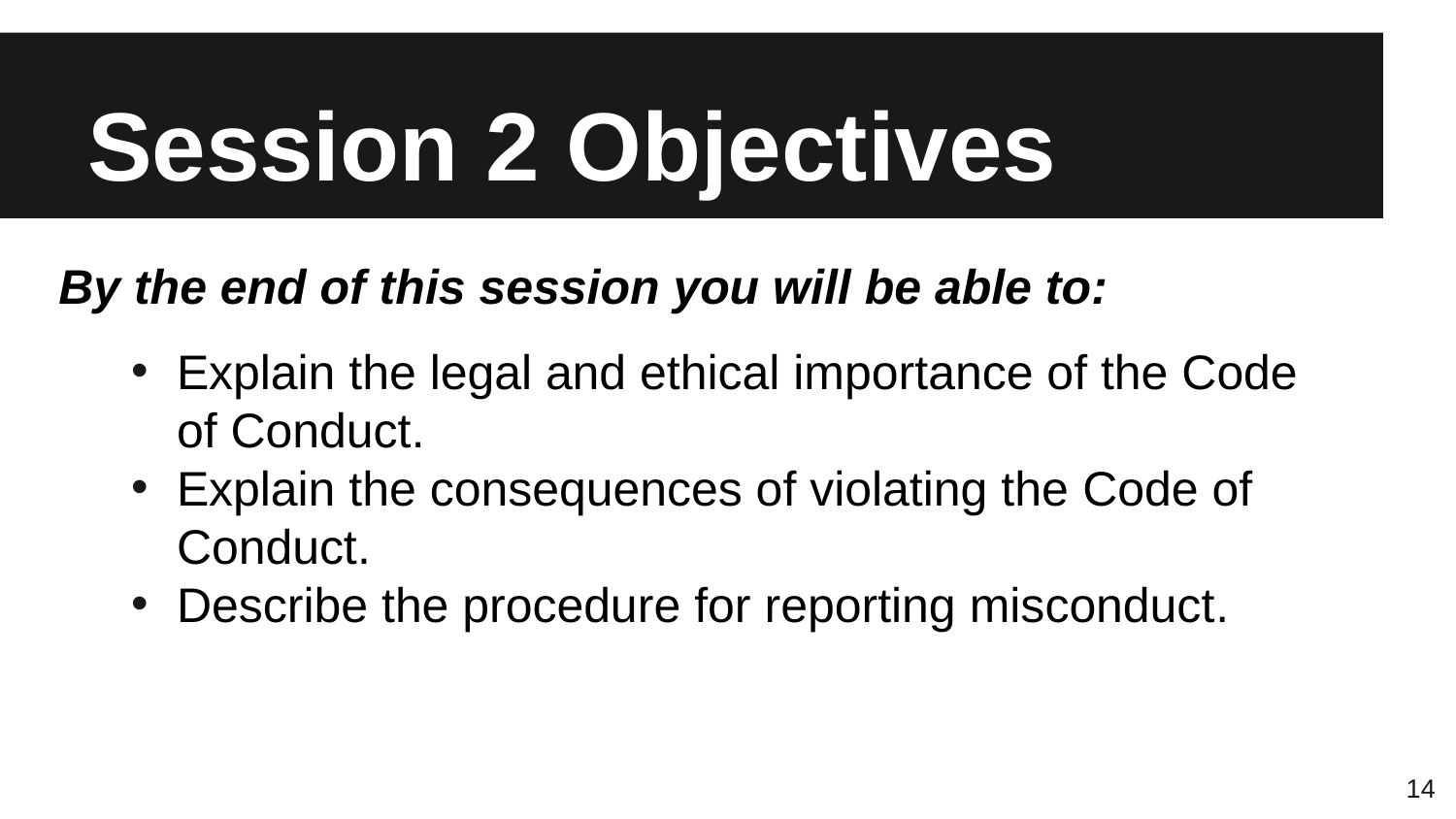

# Session 2 Objectives
By the end of this session you will be able to:
Explain the legal and ethical importance of the Code of Conduct.
Explain the consequences of violating the Code of Conduct.
Describe the procedure for reporting misconduct.
14